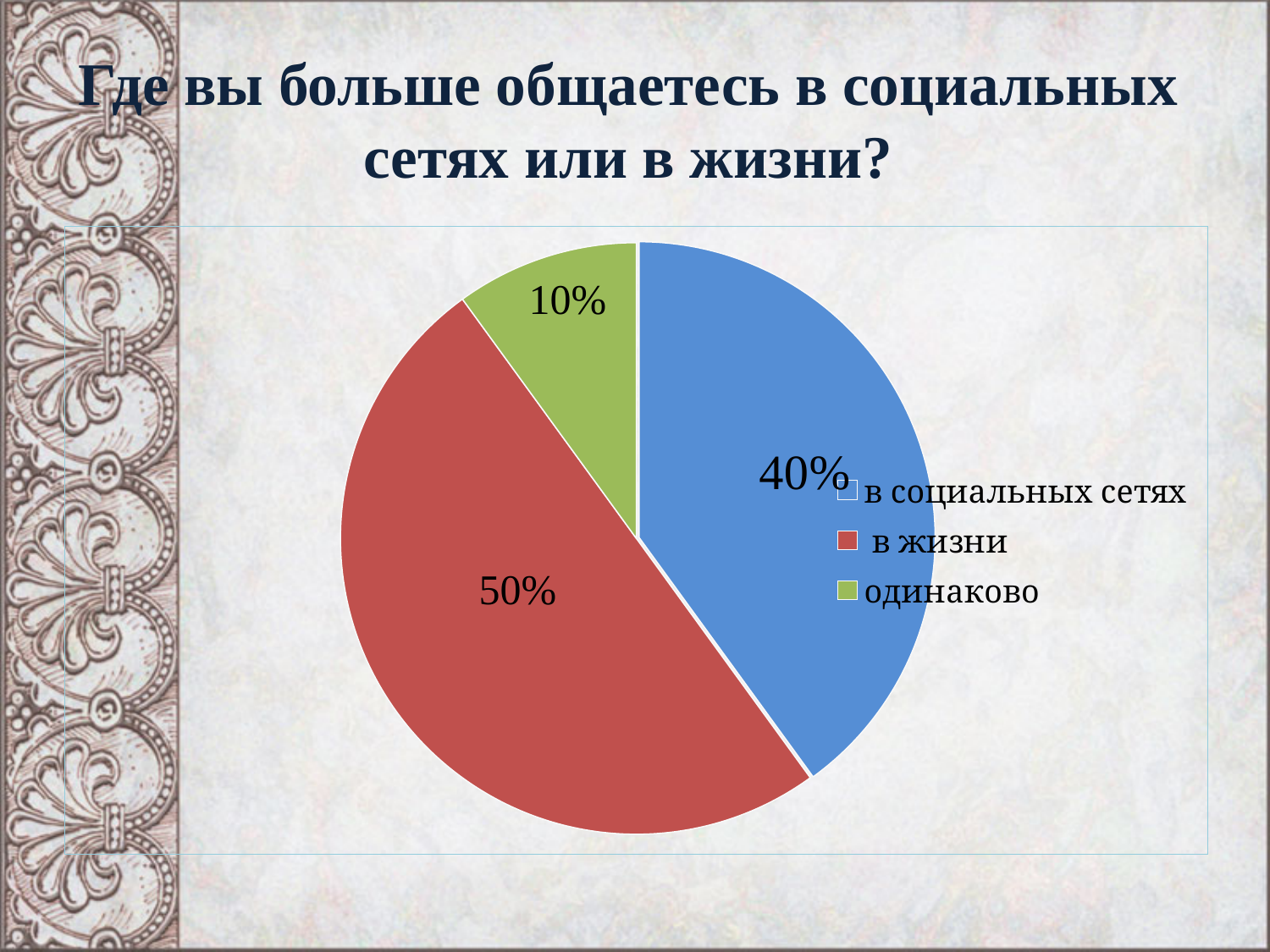

# Где вы больше общаетесь в социальных сетях или в жизни?

### Chart

| Category | Столбец1 |
|---|---|
| в социальных сетях | 0.4 |
|  в жизни | 0.5 |
| одинаково | 0.1 |